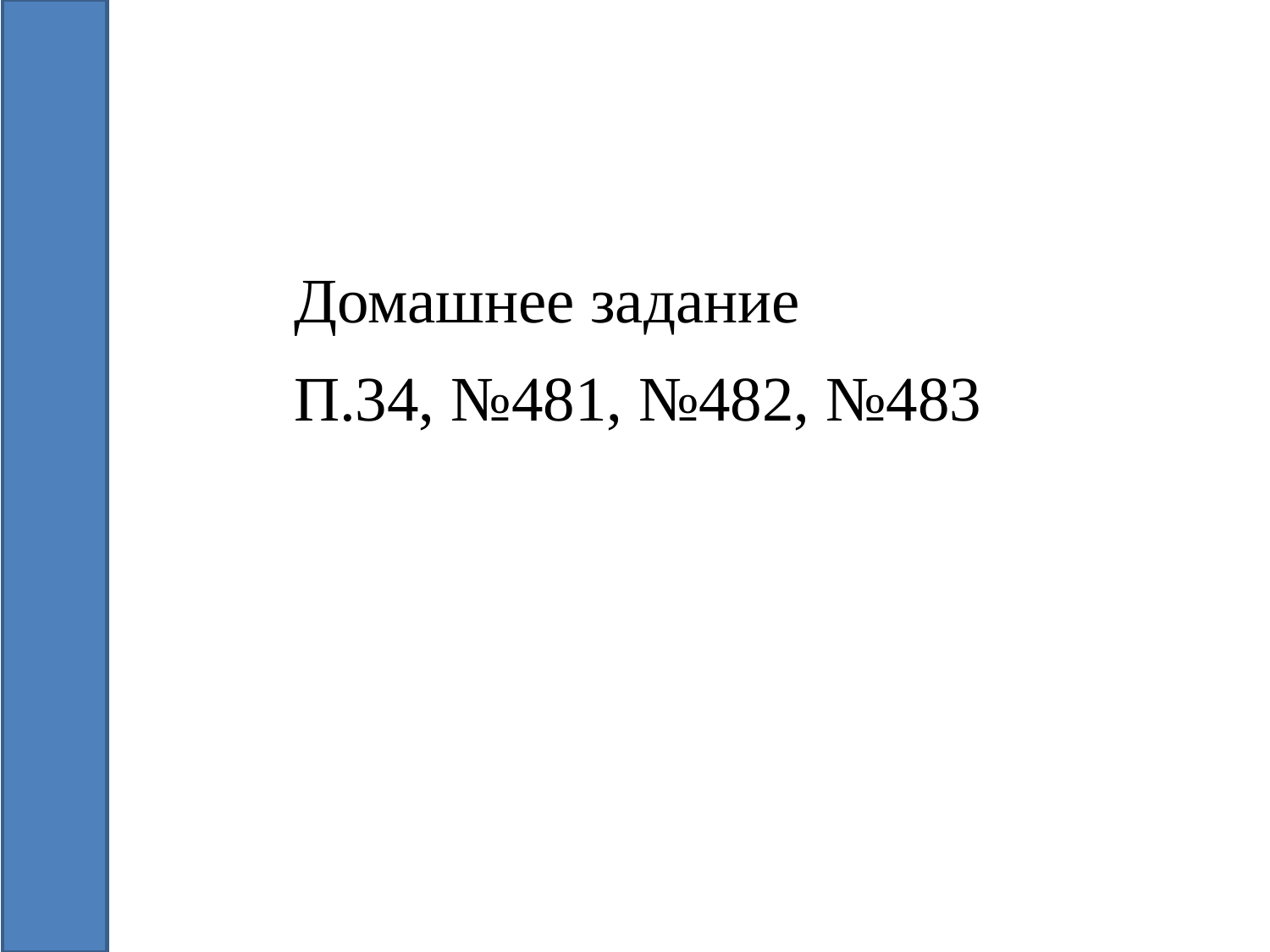

| Домашнее задание П.34, №481, №482, №483 |
| --- |